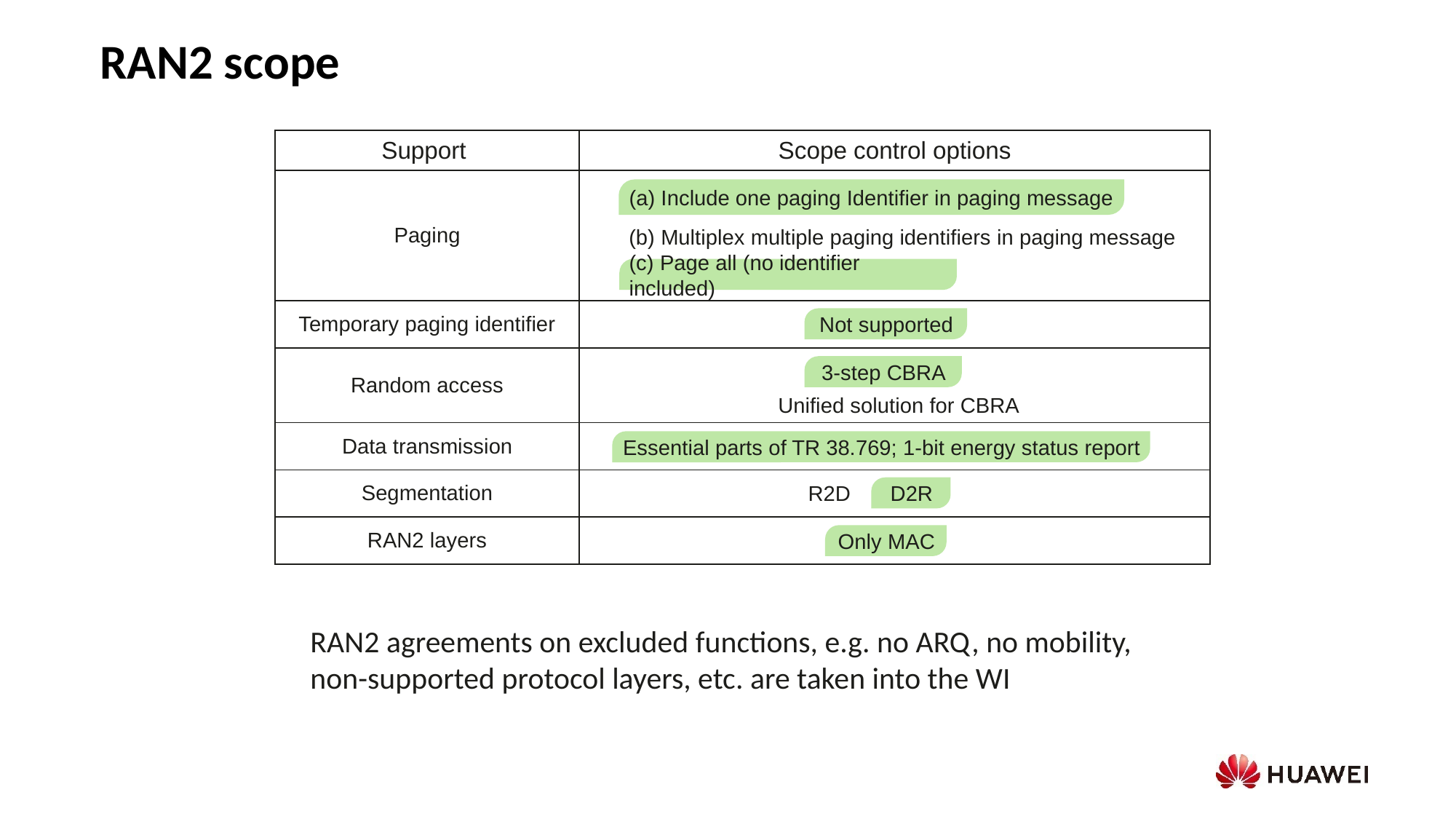

RAN2 scope
| Support | Scope control options |
| --- | --- |
| Paging |  |
| Temporary paging identifier |  |
| Random access |  |
| Data transmission |  |
| Segmentation |  |
| RAN2 layers |  |
(a) Include one paging Identifier in paging message
(b) Multiplex multiple paging identifiers in paging message
(c) Page all (no identifier included)
Not supported
3-step CBRA
Unified solution for CBRA
Essential parts of TR 38.769; 1-bit energy status report
R2D
D2R

Only MAC
RAN2 agreements on excluded functions, e.g. no ARQ, no mobility, non-supported protocol layers, etc. are taken into the WI